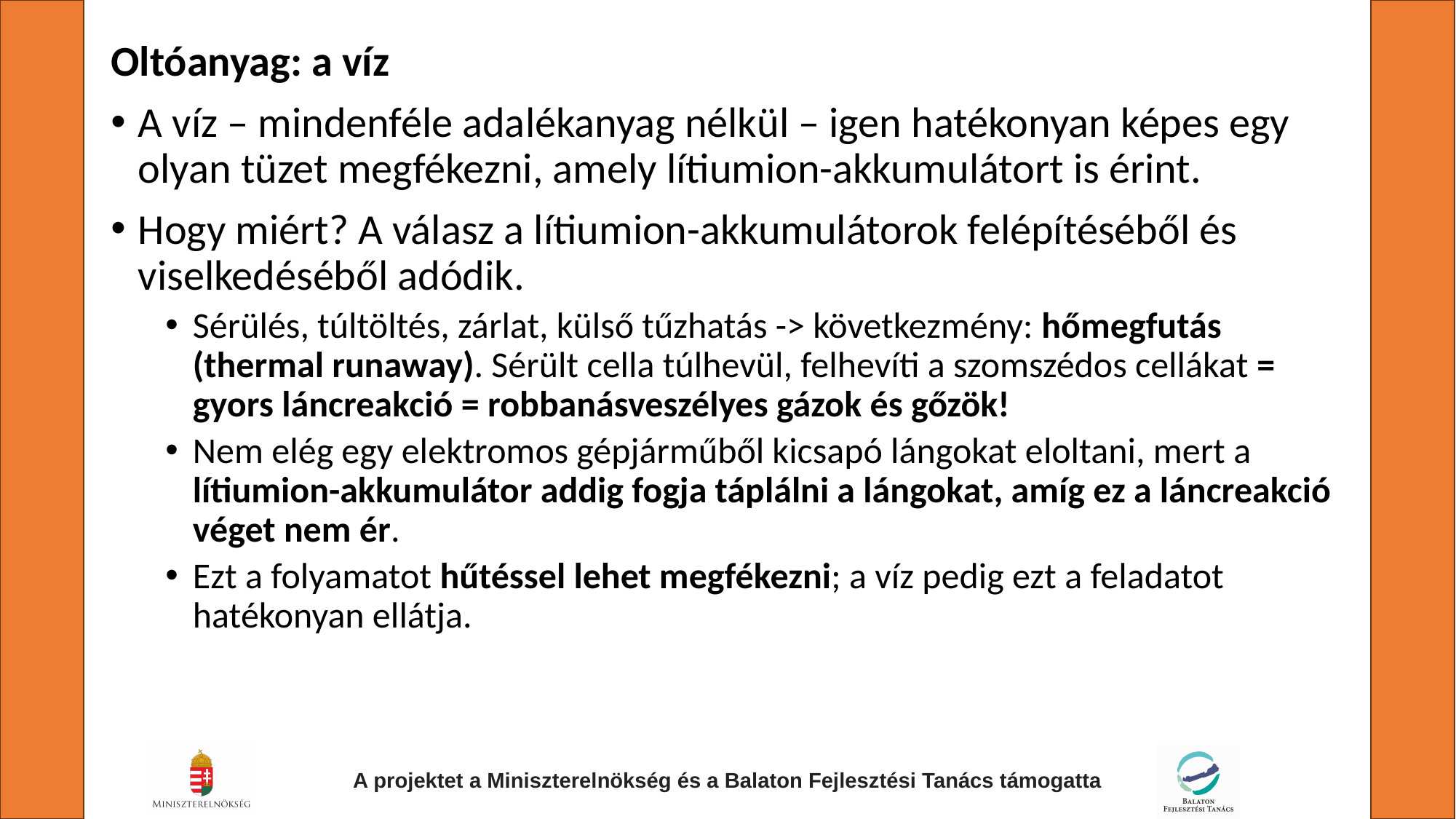

Oltóanyag: a víz
A víz – mindenféle adalékanyag nélkül – igen hatékonyan képes egy olyan tüzet megfékezni, amely lítiumion-akkumulátort is érint.
Hogy miért? A válasz a lítiumion-akkumulátorok felépítéséből és viselkedéséből adódik.
Sérülés, túltöltés, zárlat, külső tűzhatás -> következmény: hőmegfutás (thermal runaway). Sérült cella túlhevül, felhevíti a szomszédos cellákat = gyors láncreakció = robbanásveszélyes gázok és gőzök!
Nem elég egy elektromos gépjárműből kicsapó lángokat eloltani, mert a lítiumion-akkumulátor addig fogja táplálni a lángokat, amíg ez a láncreakció véget nem ér.
Ezt a folyamatot hűtéssel lehet megfékezni; a víz pedig ezt a feladatot hatékonyan ellátja.